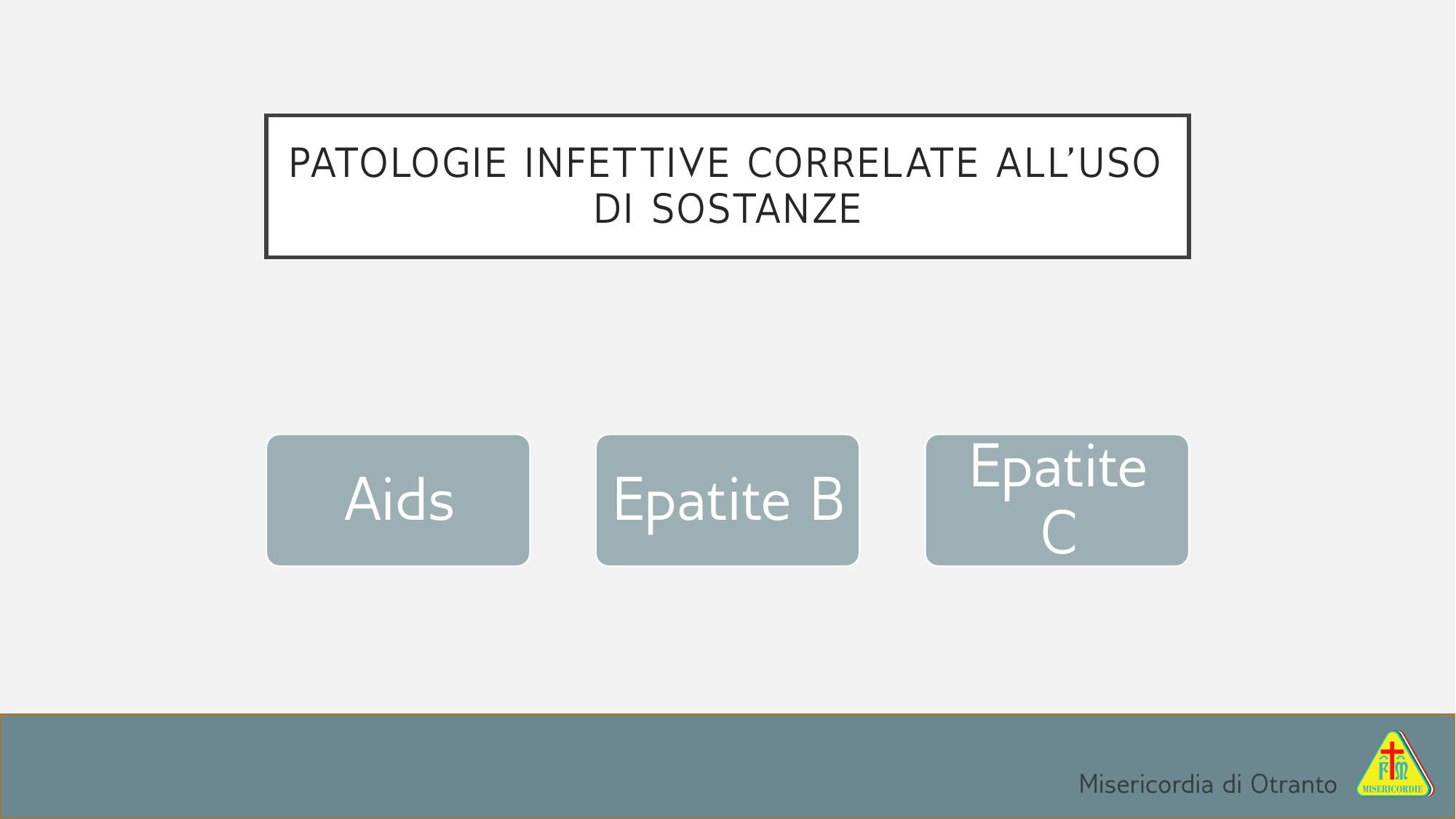

# Patologie infettive correlate all’uso di sostanze
Aids
Epatite B
Epatite C